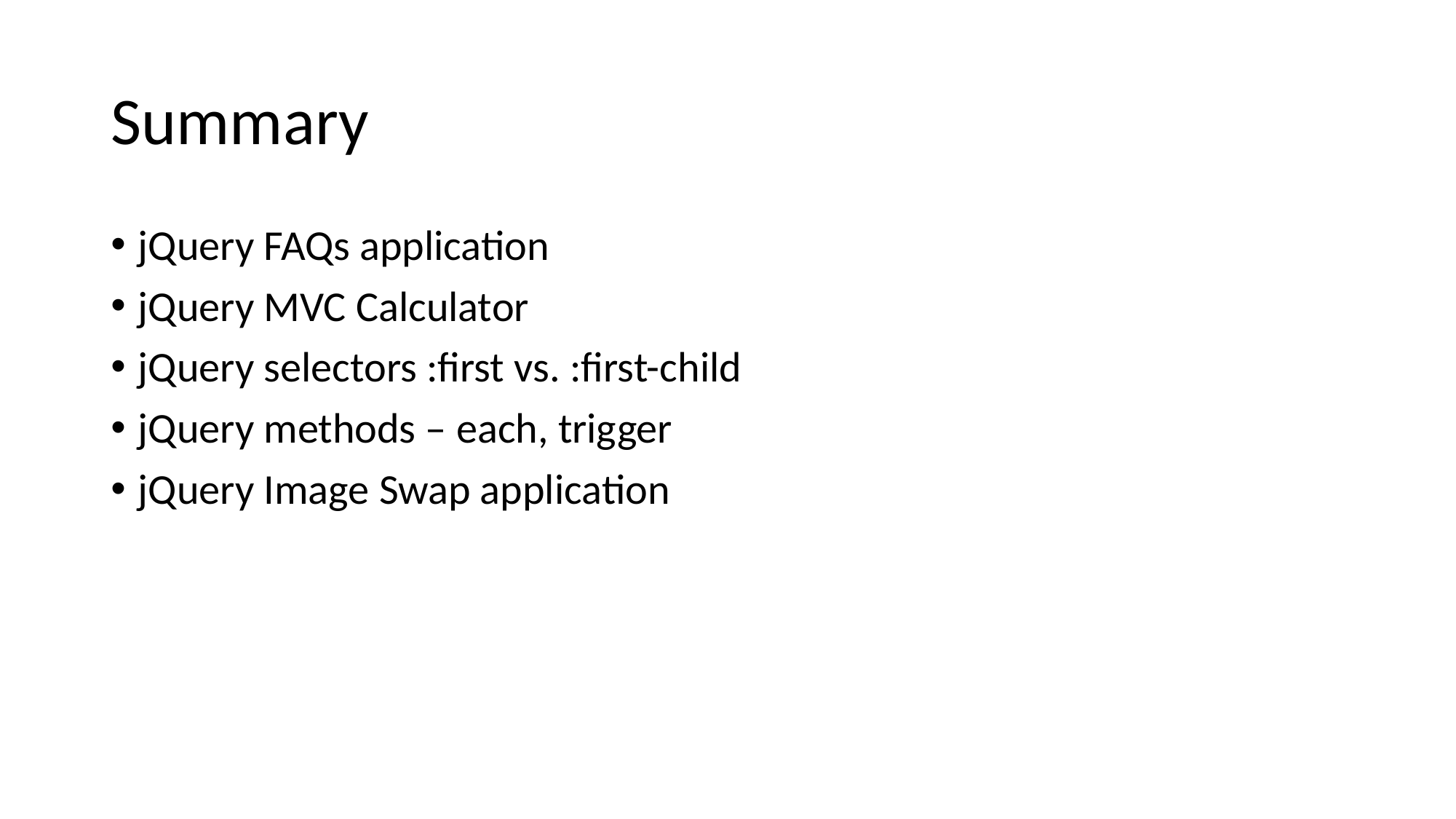

# Summary
jQuery FAQs application
jQuery MVC Calculator
jQuery selectors :first vs. :first-child
jQuery methods – each, trigger
jQuery Image Swap application